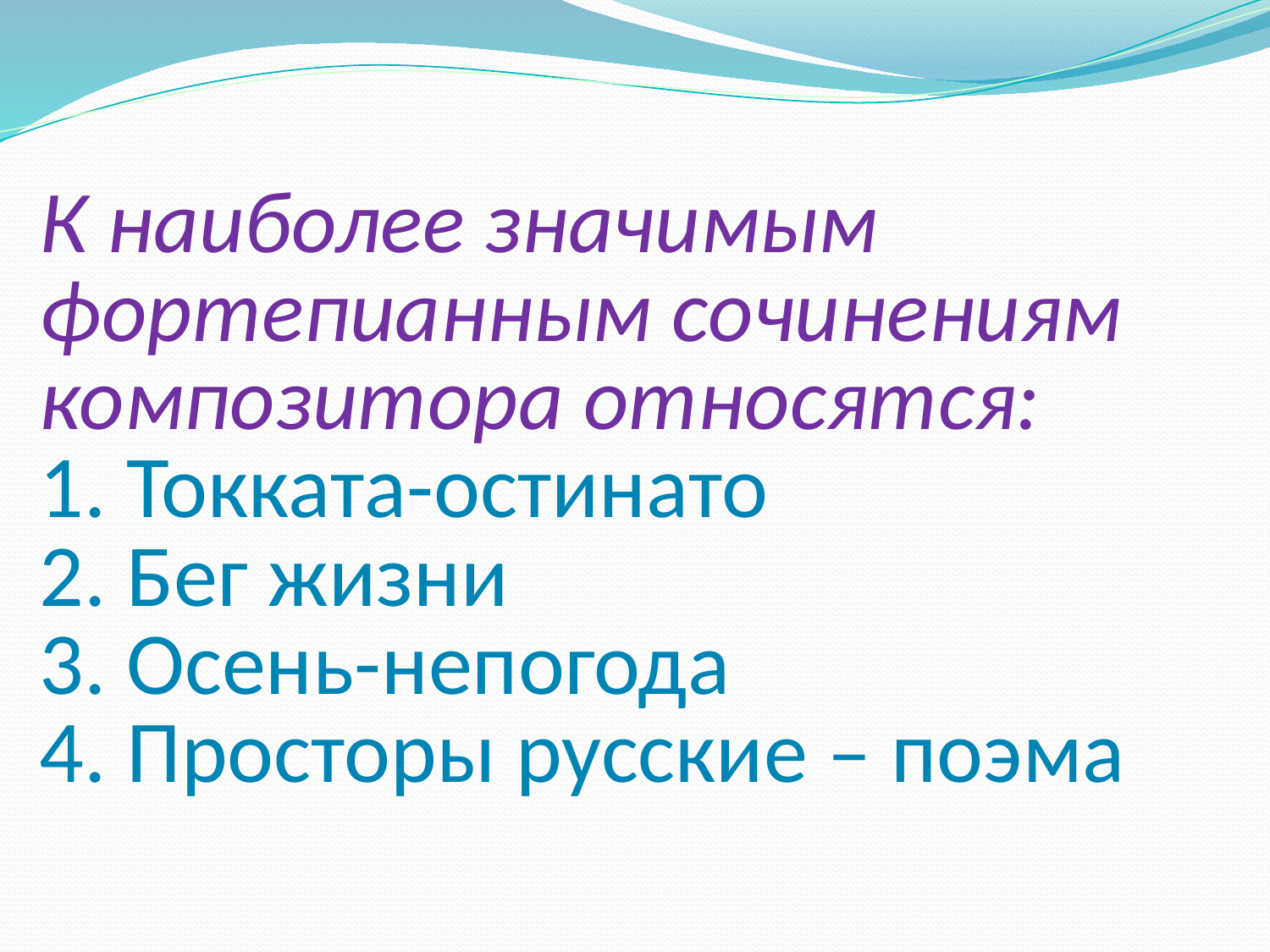

# К наиболее значимым фортепианным сочинениям композитора относятся: 1. Токката-остинато 2. Бег жизни 3. Осень-непогода 4. Просторы русские – поэма